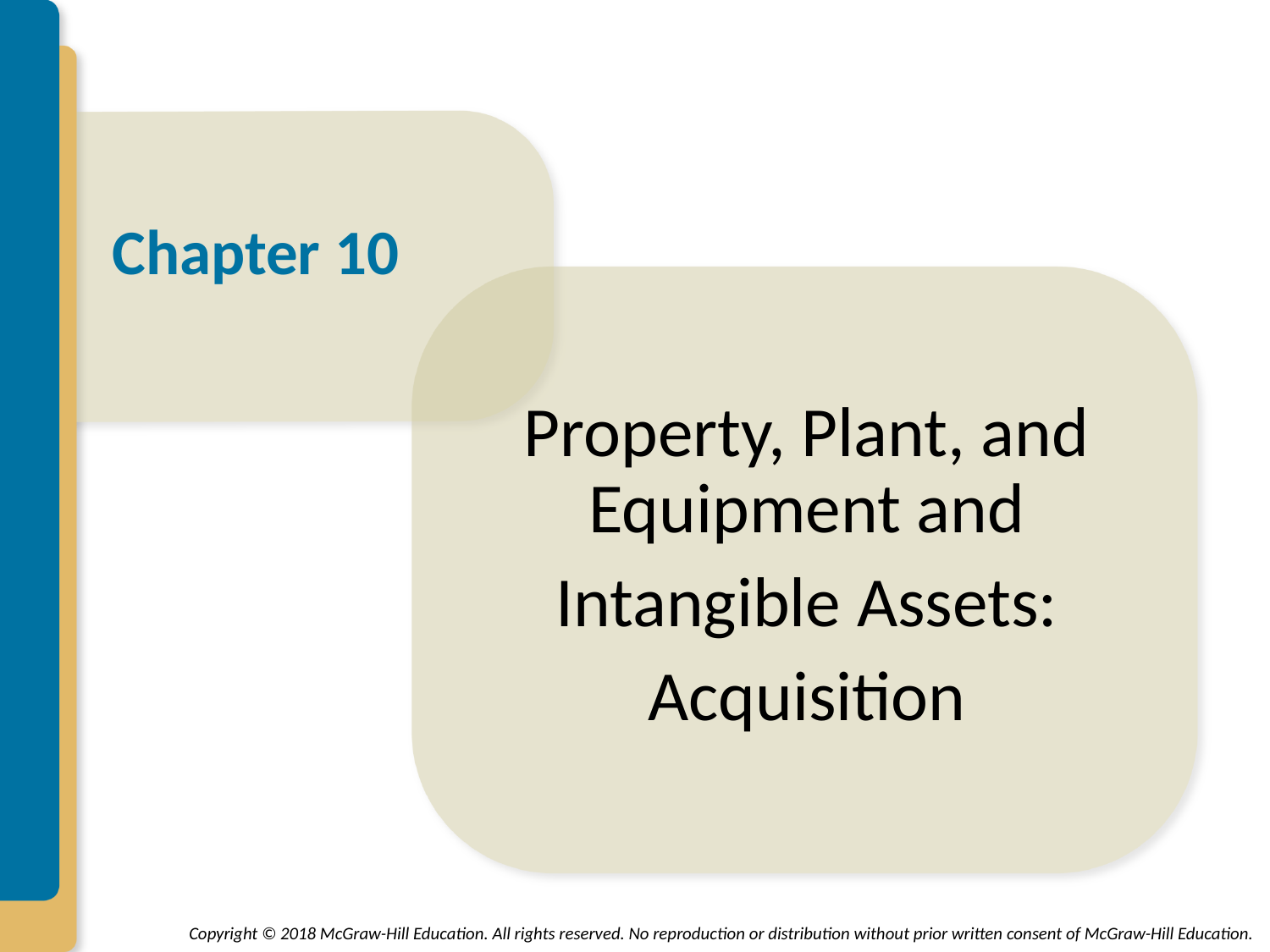

# Chapter 10
Property, Plant, and Equipment and
Intangible Assets:
Acquisition